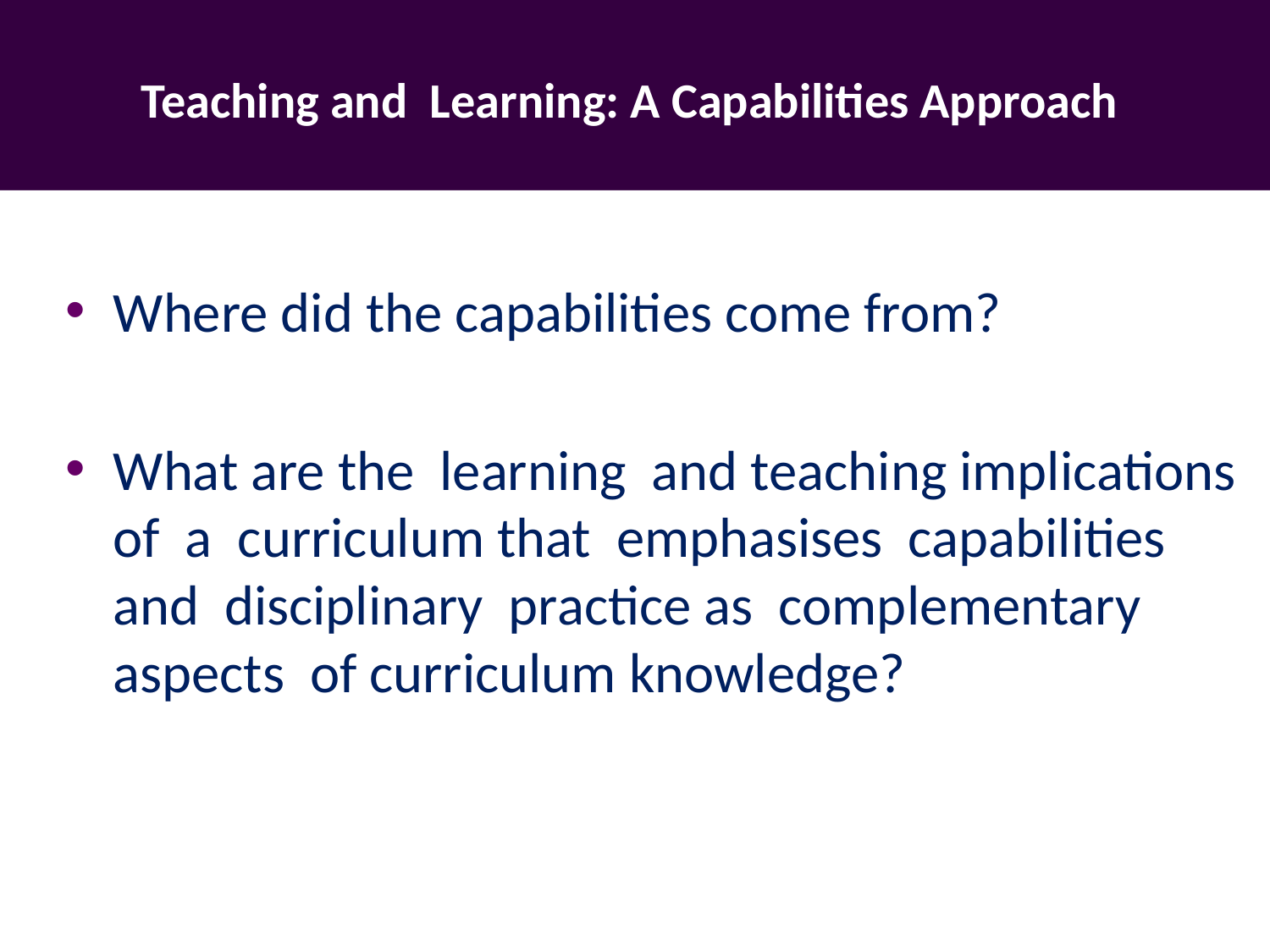

# Teaching and  Learning: A Capabilities Approach

Where did the capabilities come from?

What are the  learning  and teaching implications  of  a  curriculum that  emphasises  capabilities  and  disciplinary  practice as  complementary  aspects  of curriculum knowledge?